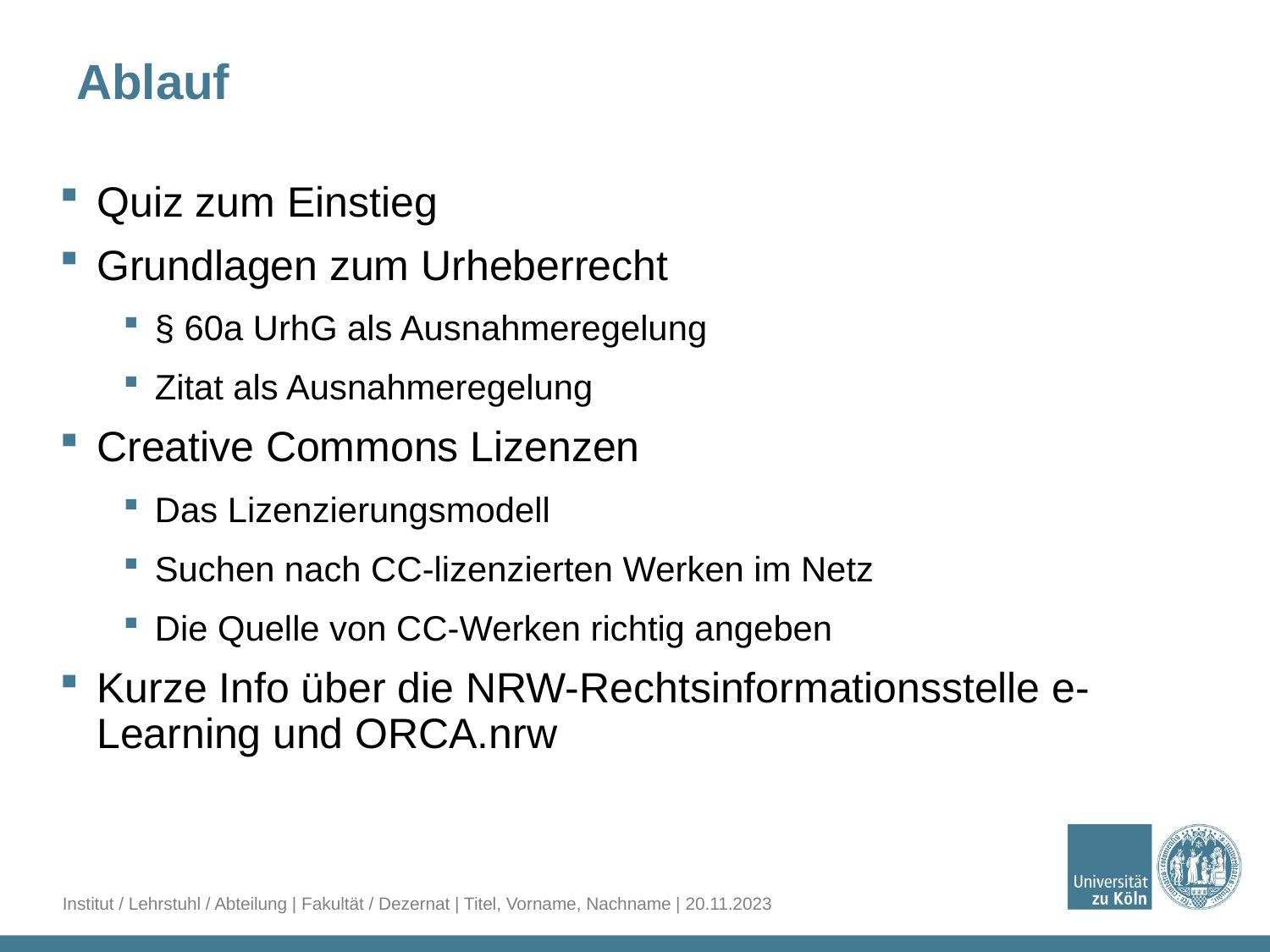

# Ablauf
Quiz zum Einstieg
Grundlagen zum Urheberrecht
§ 60a UrhG als Ausnahmeregelung
Zitat als Ausnahmeregelung
Creative Commons Lizenzen
Das Lizenzierungsmodell
Suchen nach CC-lizenzierten Werken im Netz
Die Quelle von CC-Werken richtig angeben
Kurze Info über die NRW-Rechtsinformationsstelle e-Learning und ORCA.nrw